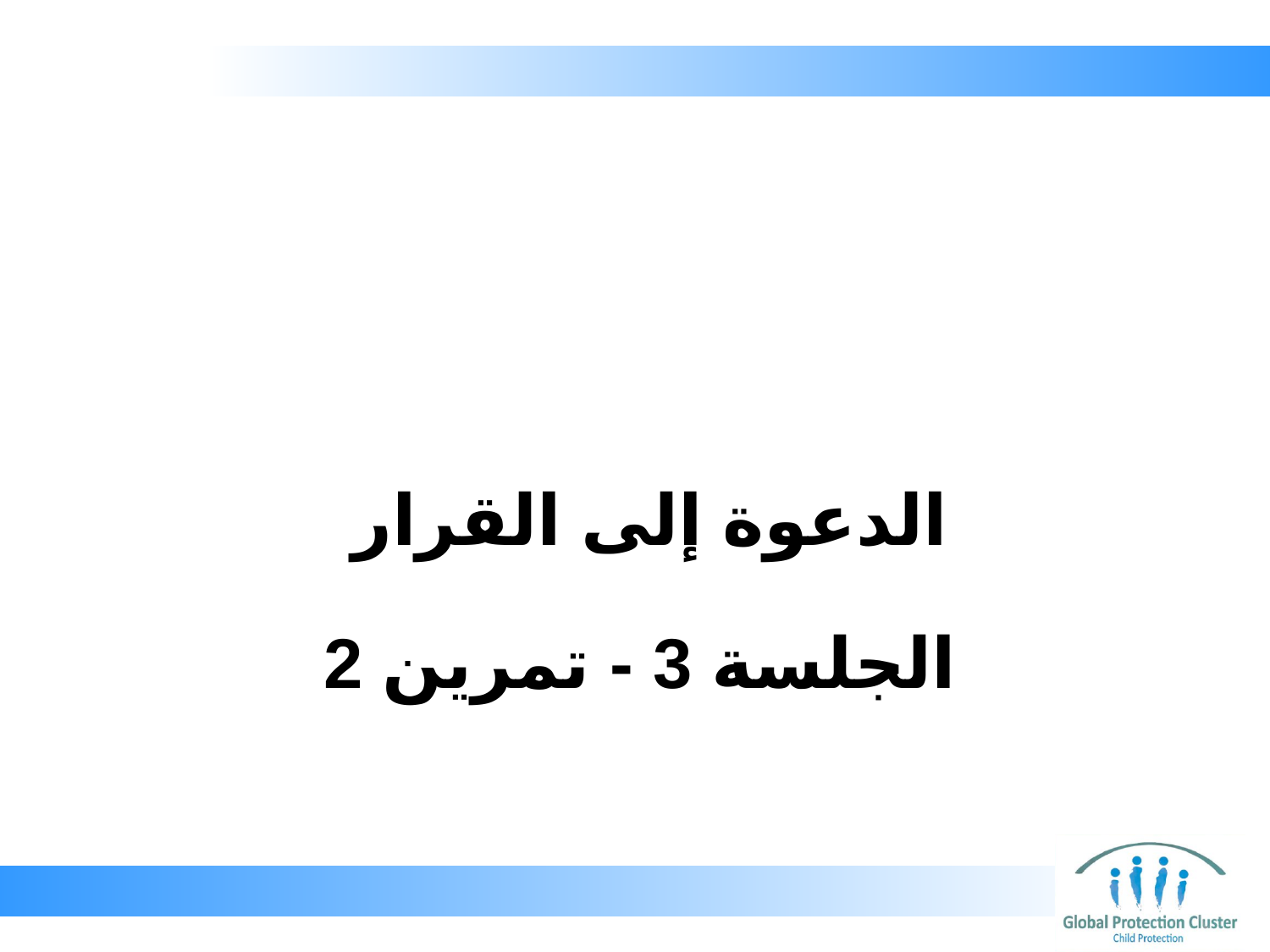

الدعوة إلى القرار

# الجلسة 3 - تمرين 2